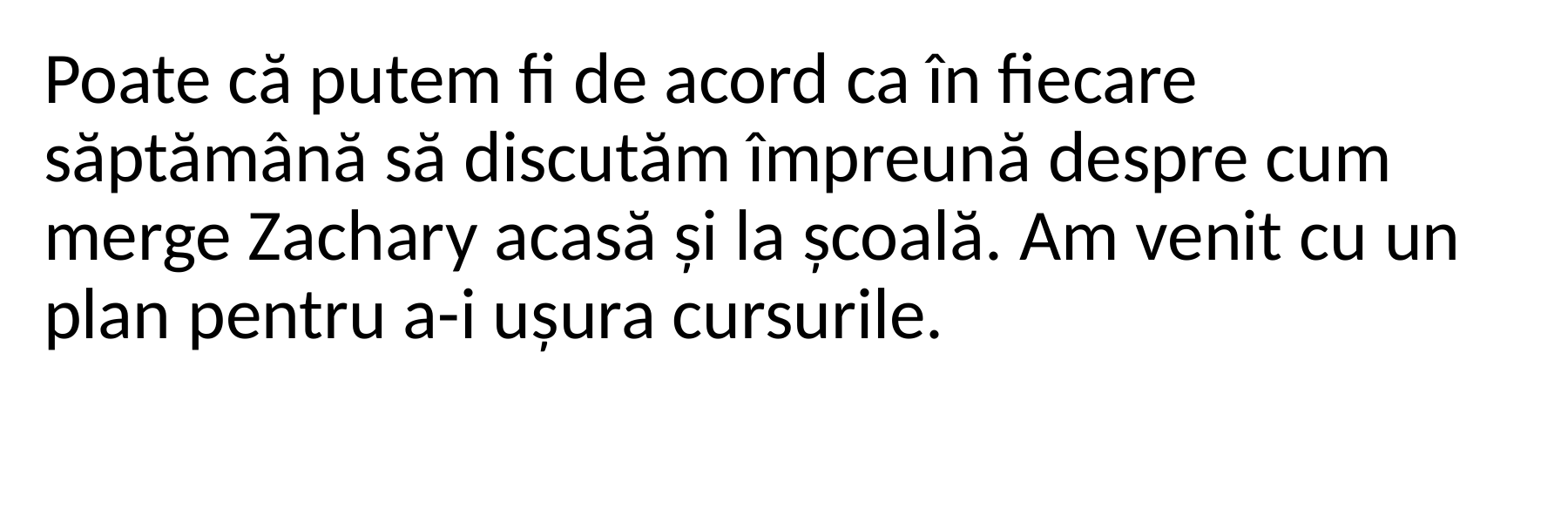

Poate că putem fi de acord ca în fiecare săptămână să discutăm împreună despre cum merge Zachary acasă și la școală. Am venit cu un plan pentru a-i ușura cursurile.